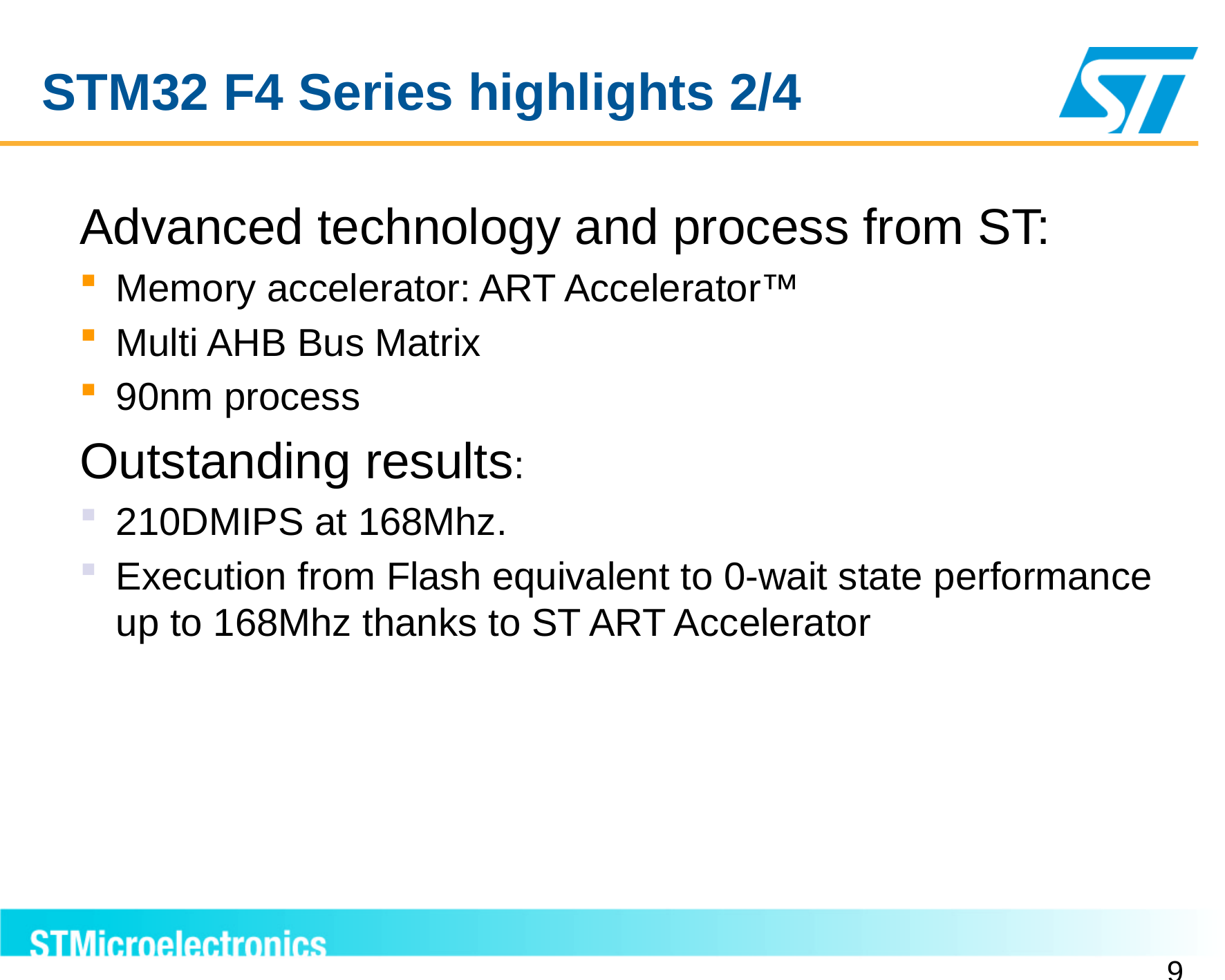

STM32 F4 Series highlights 2/4
Advanced technology and process from ST:
Memory accelerator: ART Accelerator™
Multi AHB Bus Matrix
90nm process
Outstanding results:
210DMIPS at 168Mhz.
Execution from Flash equivalent to 0-wait state performance up to 168Mhz thanks to ST ART Accelerator

9